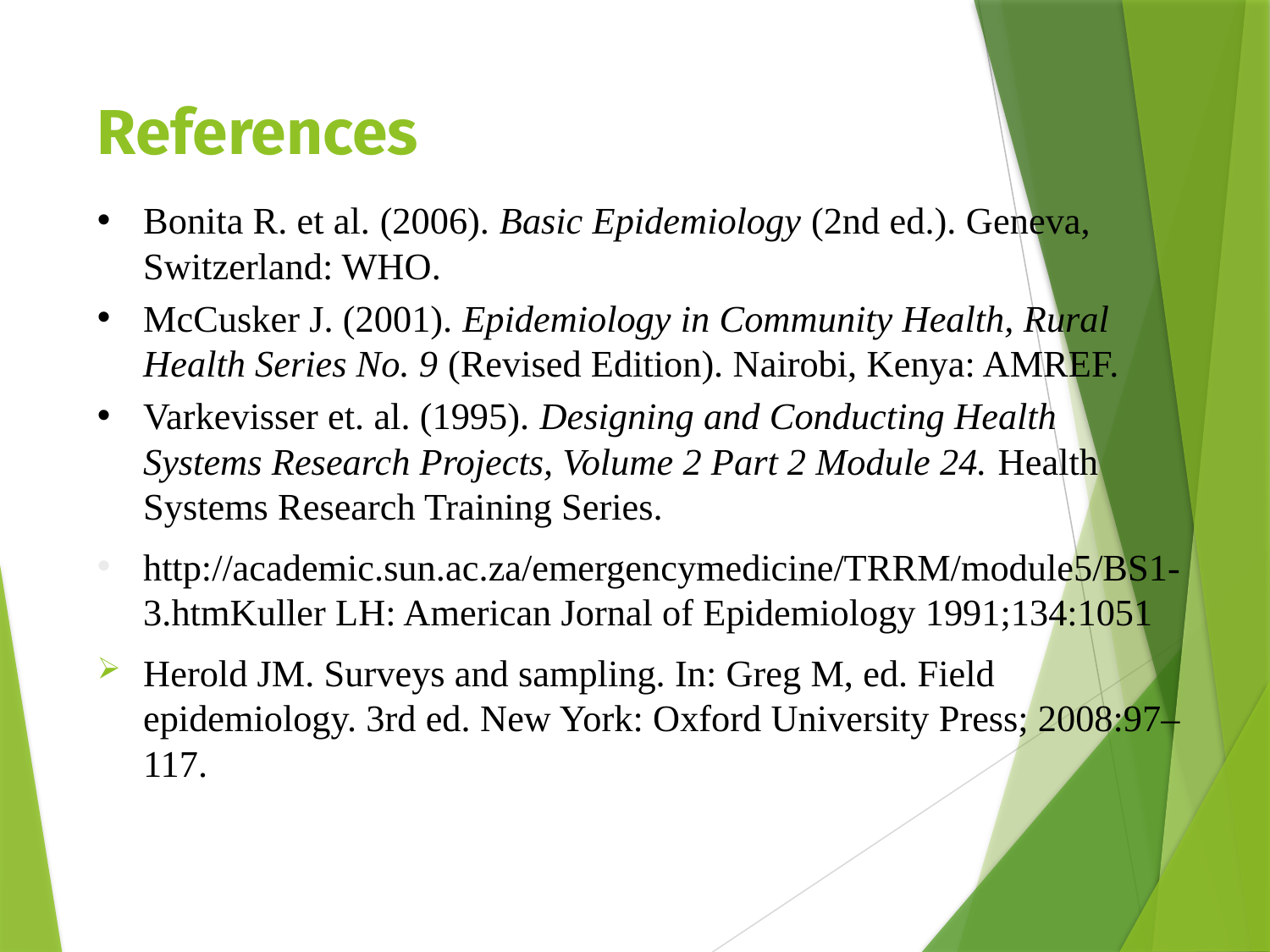

# References
Bonita R. et al. (2006). Basic Epidemiology (2nd ed.). Geneva, Switzerland: WHO.
McCusker J. (2001). Epidemiology in Community Health, Rural Health Series No. 9 (Revised Edition). Nairobi, Kenya: AMREF.
Varkevisser et. al. (1995). Designing and Conducting Health Systems Research Projects, Volume 2 Part 2 Module 24. Health Systems Research Training Series.
http://academic.sun.ac.za/emergencymedicine/TRRM/module5/BS1-3.htmKuller LH: American Jornal of Epidemiology 1991;134:1051
Herold JM. Surveys and sampling. In: Greg M, ed. Field epidemiology. 3rd ed. New York: Oxford University Press; 2008:97–117.